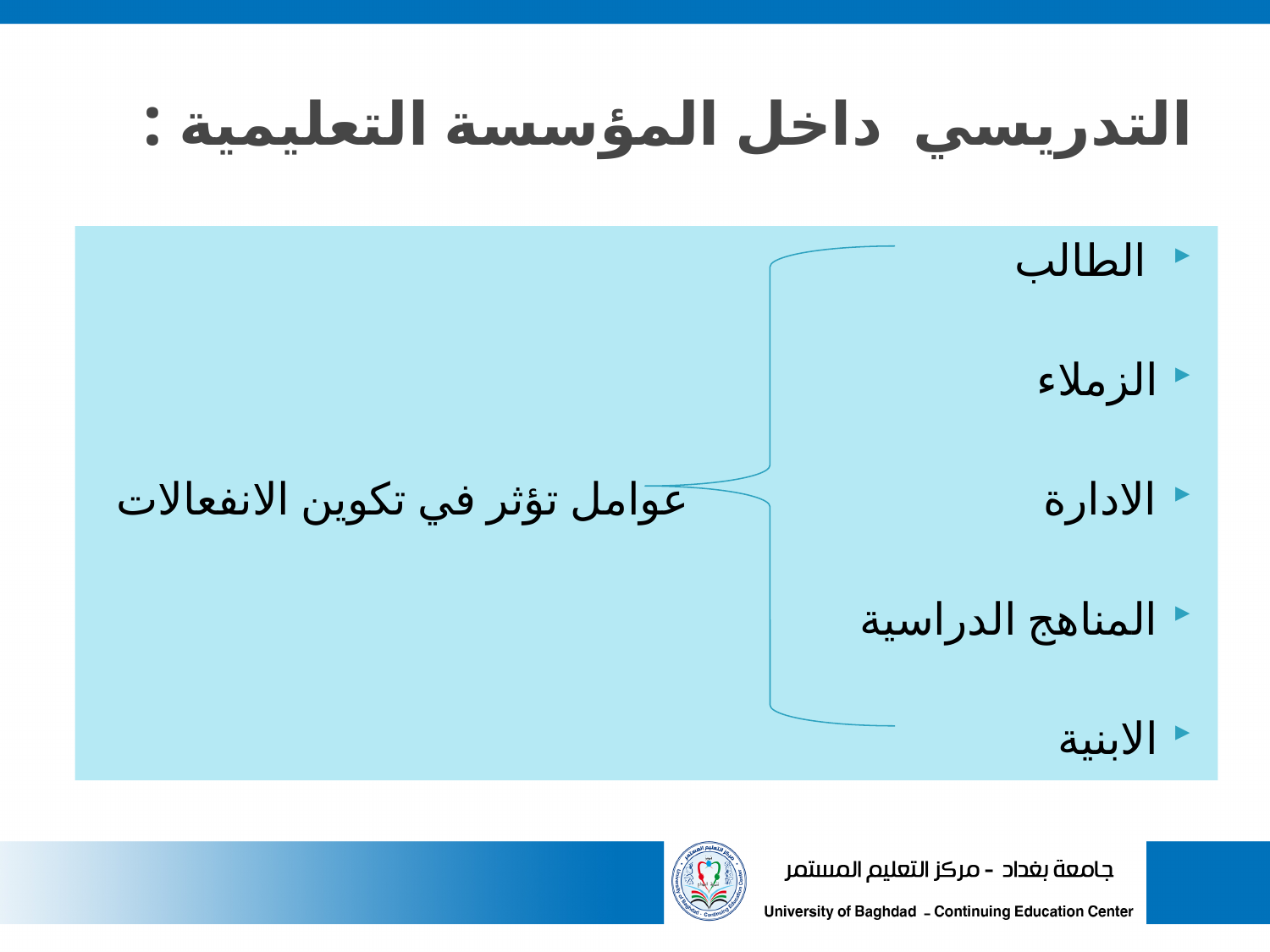

# التدريسي  داخل المؤسسة التعليمية :
 الطالب

الزملاء

الادارة                               عوامل تؤثر في تكوين الانفعالات

المناهج الدراسية

الابنية